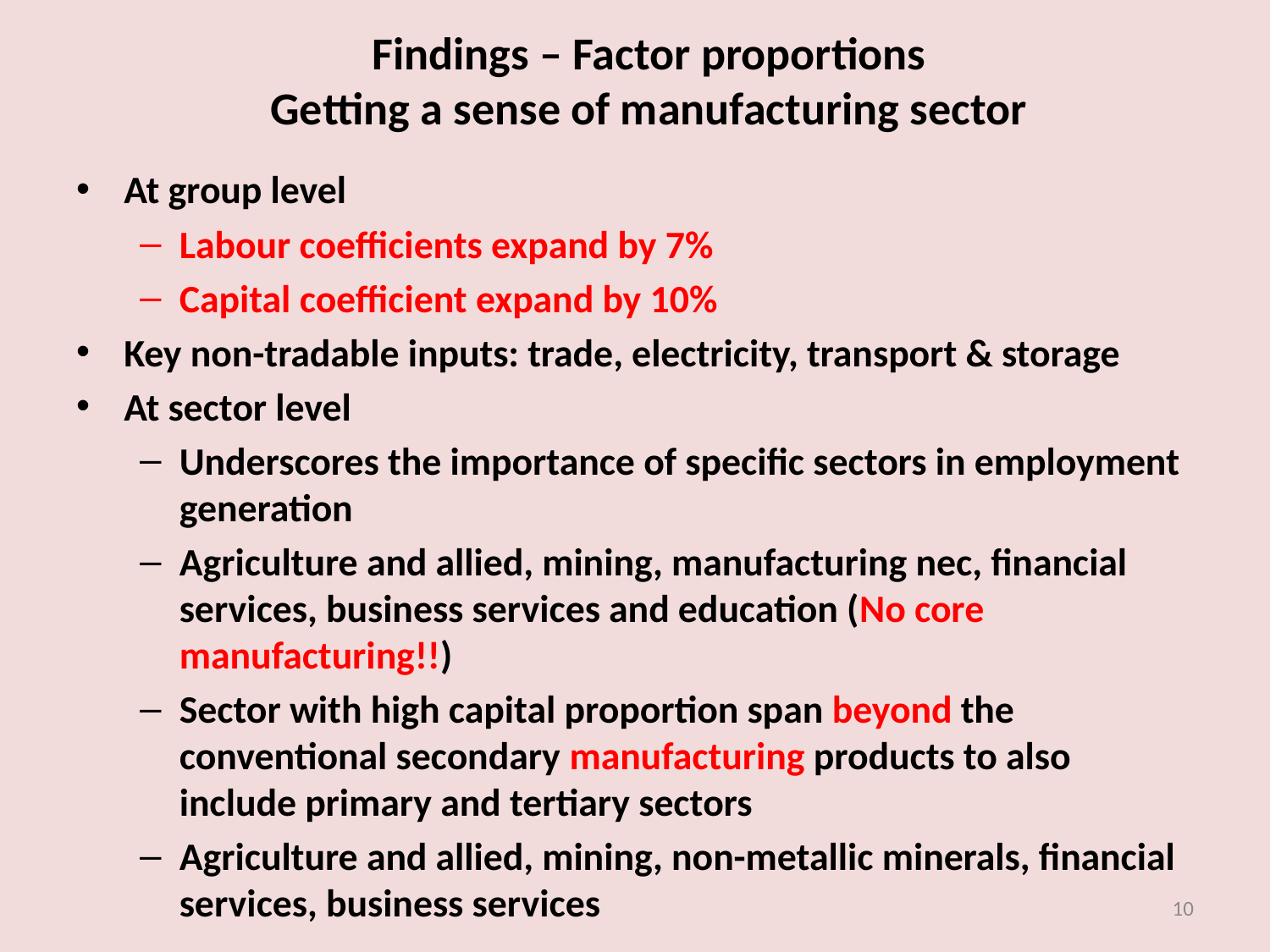

# Findings – Factor proportions Getting a sense of manufacturing sector
At group level
Labour coefficients expand by 7%
Capital coefficient expand by 10%
Key non-tradable inputs: trade, electricity, transport & storage
At sector level
Underscores the importance of specific sectors in employment generation
Agriculture and allied, mining, manufacturing nec, financial services, business services and education (No core manufacturing!!)
Sector with high capital proportion span beyond the conventional secondary manufacturing products to also include primary and tertiary sectors
Agriculture and allied, mining, non-metallic minerals, financial services, business services

10